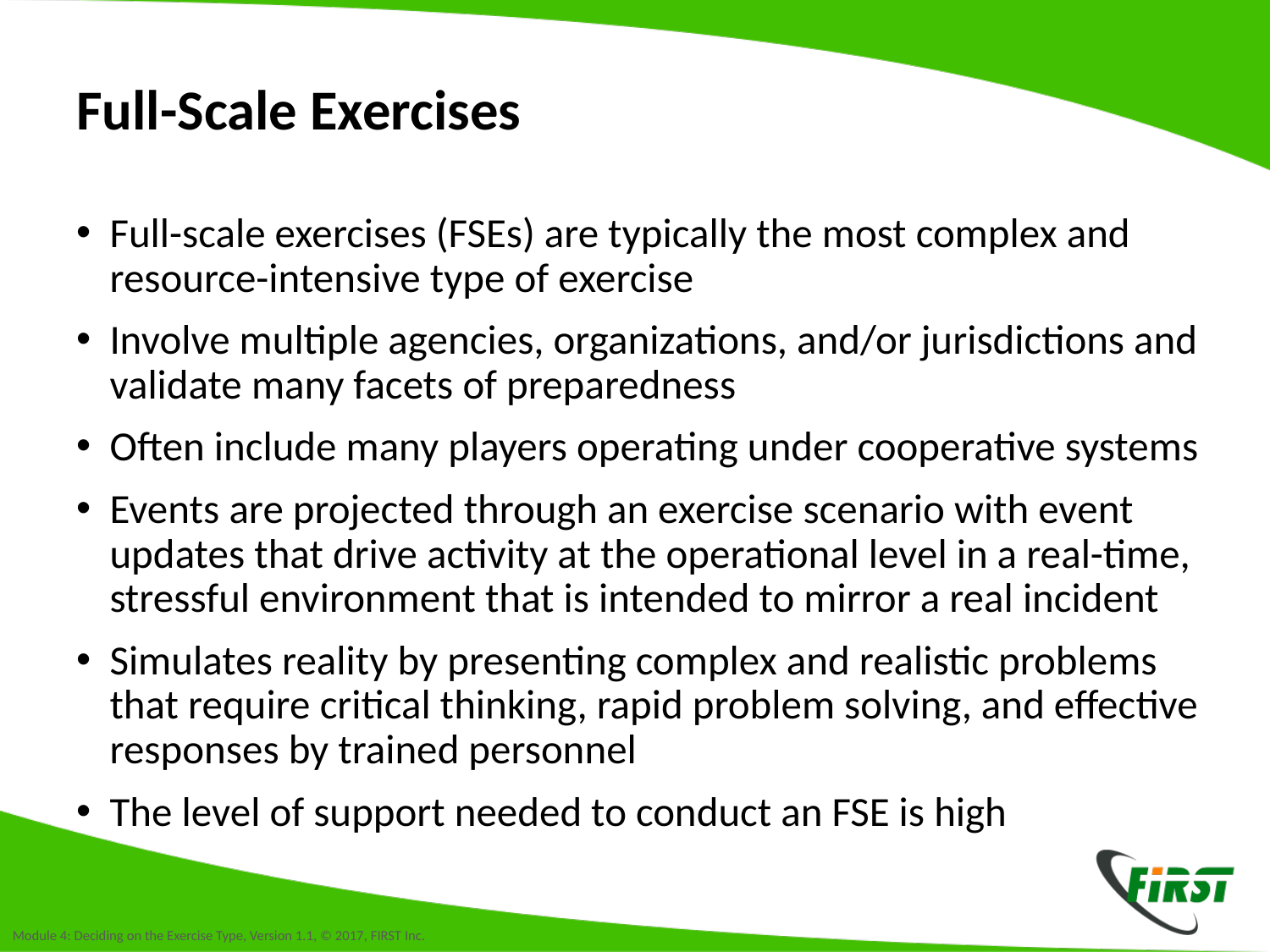

# Full-Scale Exercises
Full-scale exercises (FSEs) are typically the most complex and resource-intensive type of exercise
Involve multiple agencies, organizations, and/or jurisdictions and validate many facets of preparedness
Often include many players operating under cooperative systems
Events are projected through an exercise scenario with event updates that drive activity at the operational level in a real-time, stressful environment that is intended to mirror a real incident
Simulates reality by presenting complex and realistic problems that require critical thinking, rapid problem solving, and effective responses by trained personnel
The level of support needed to conduct an FSE is high